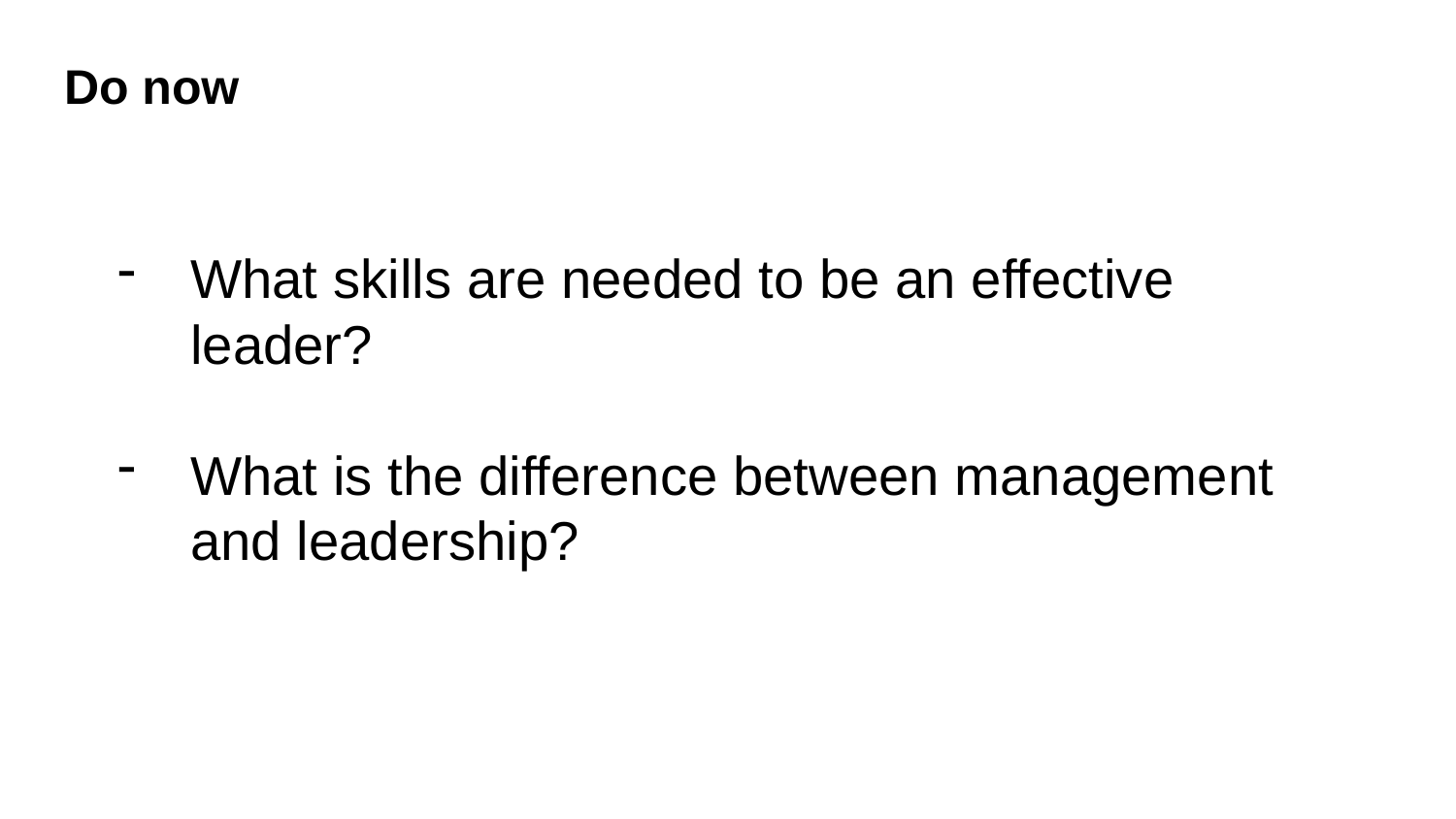

# Do now
What skills are needed to be an effective leader?

What is the difference between management and leadership?